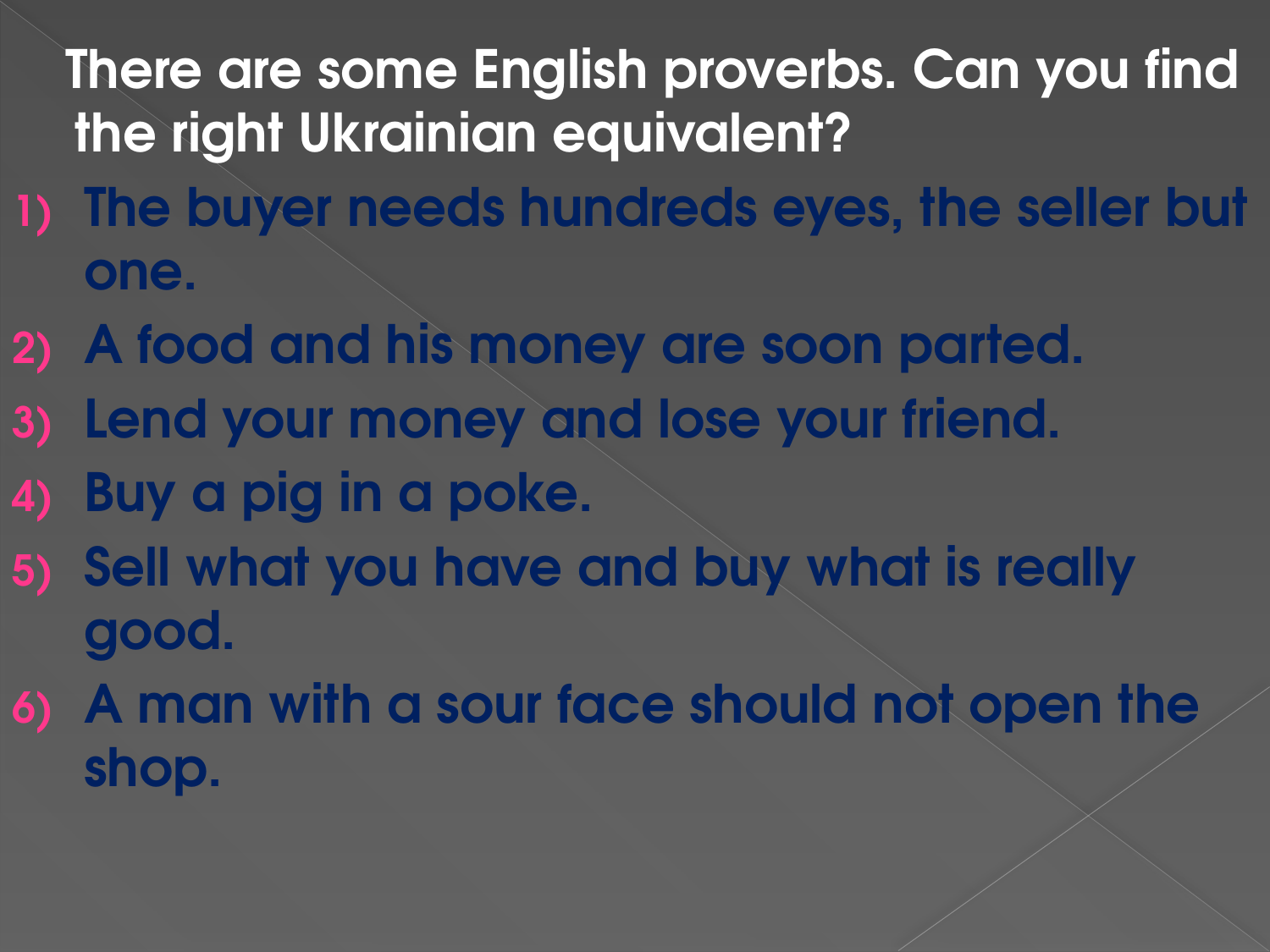

There are some English proverbs. Can you find the right Ukrainian equivalent?
The buyer needs hundreds eyes, the seller but one.
A food and his money are soon parted.
Lend your money and lose your friend.
Buy a pig in a poke.
Sell what you have and buy what is really good.
A man with a sour face should not open the shop.